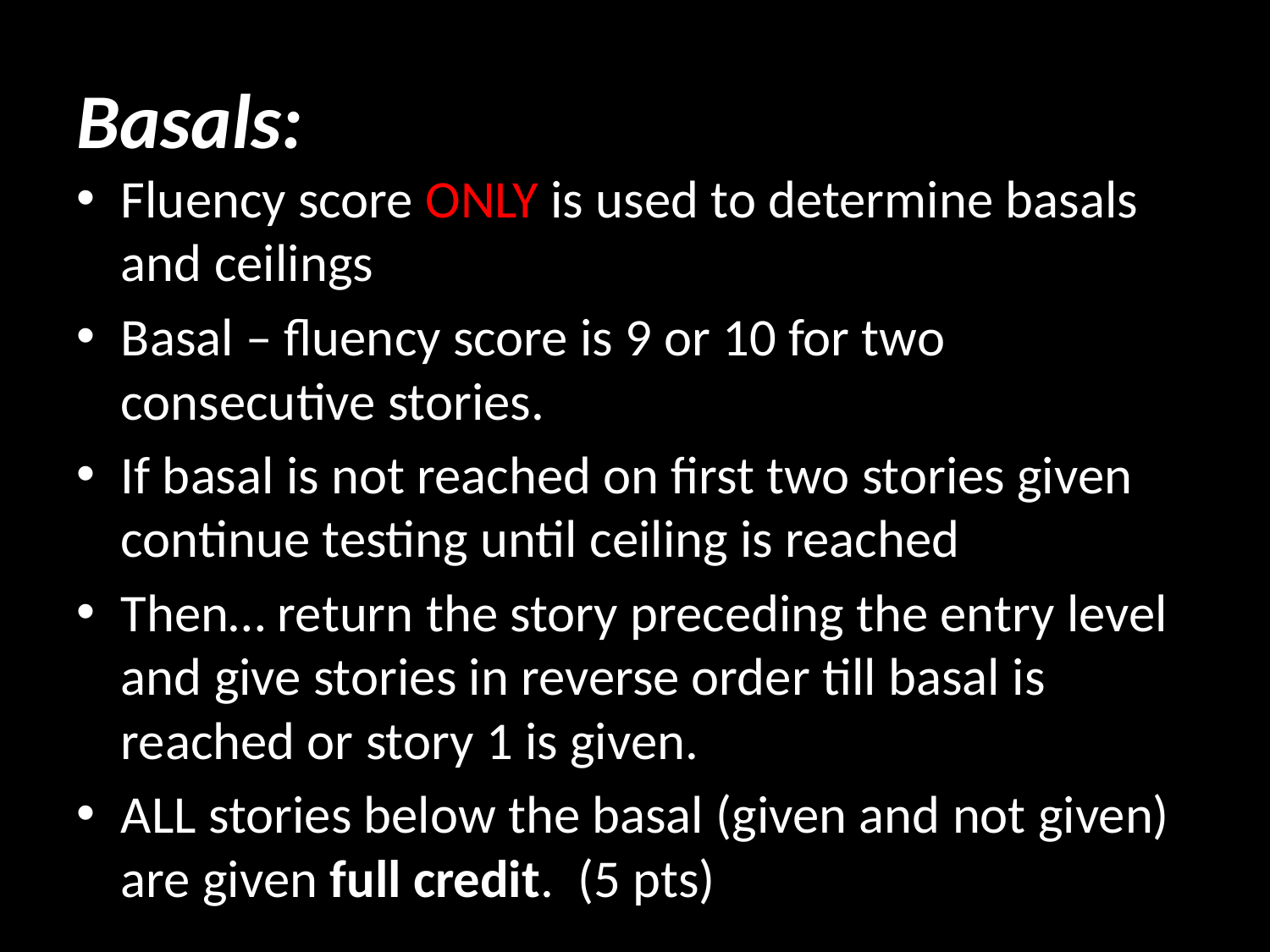

# Basals:
Fluency score ONLY is used to determine basals and ceilings
Basal – fluency score is 9 or 10 for two consecutive stories.
If basal is not reached on first two stories given continue testing until ceiling is reached
Then… return the story preceding the entry level and give stories in reverse order till basal is reached or story 1 is given.
ALL stories below the basal (given and not given) are given full credit.  (5 pts)